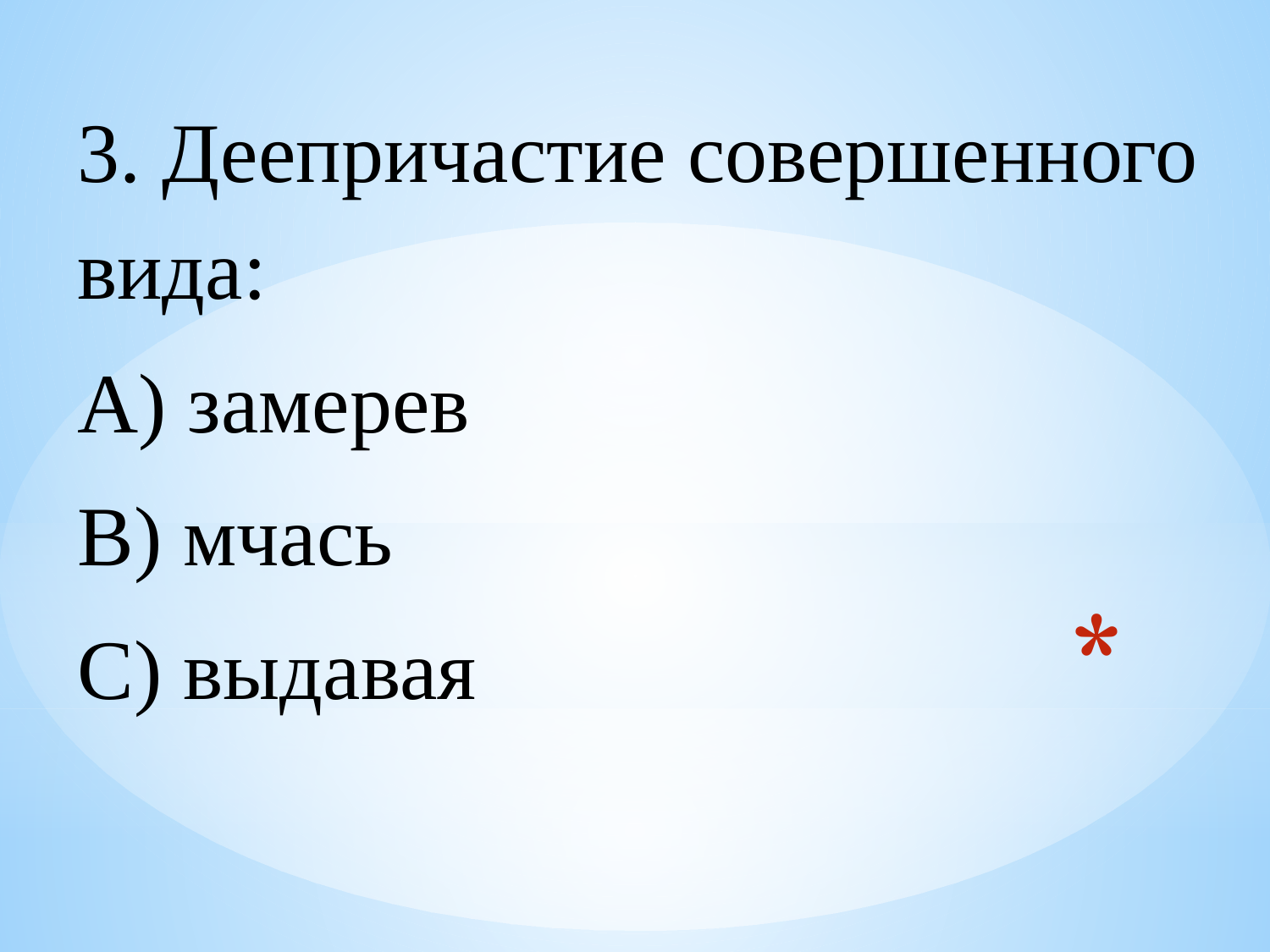

3. Деепричастие совершенного вида:
А) замерев
В) мчась
С) выдавая

#